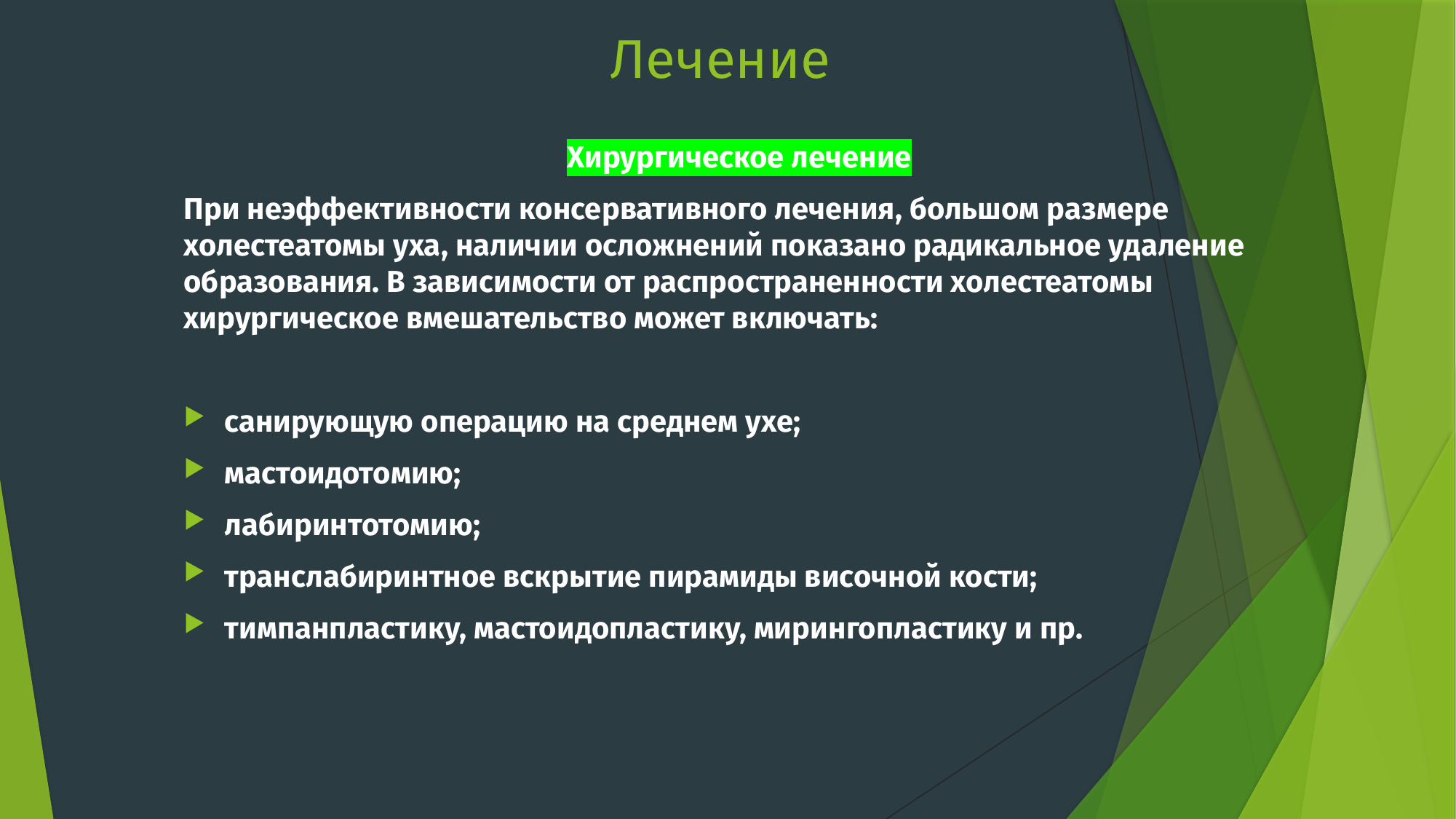

# Лечение
Хирургическое лечение
При неэффективности консервативного лечения, большом размере холестеатомы уха, наличии осложнений показано радикальное удаление образования. В зависимости от распространенности холестеатомы хирургическое вмешательство может включать:

санирующую операцию на среднем ухе;
мастоидотомию;
лабиринтотомию;
транслабиринтное вскрытие пирамиды височной кости;
тимпанпластику, мастоидопластику, мирингопластику и пр.